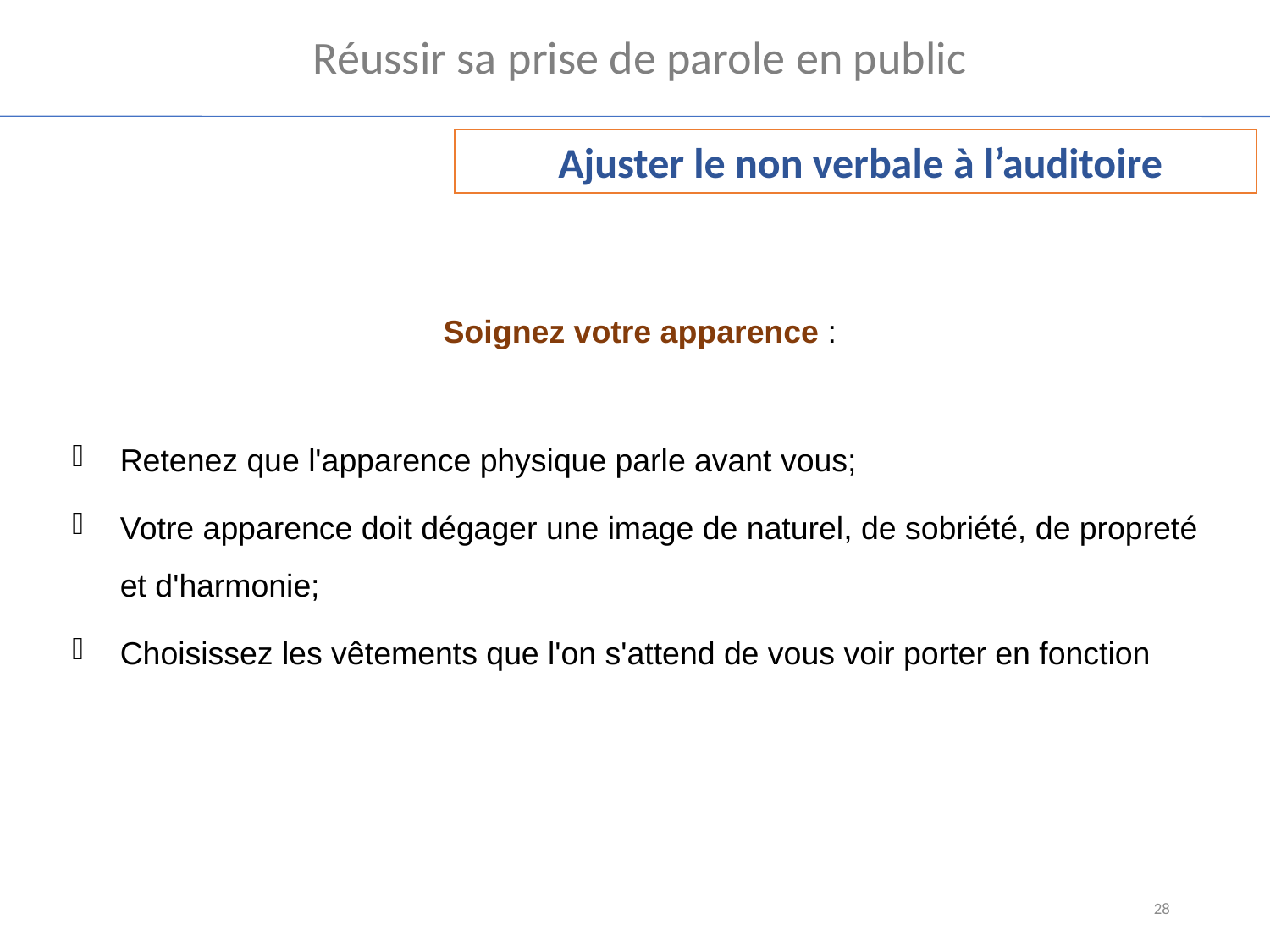

Réussir sa prise de parole en public
 Ajuster le non verbale à l’auditoire
Soignez votre apparence :

Retenez que l'apparence physique parle avant vous;
Votre apparence doit dégager une image de naturel, de sobriété, de propreté et d'harmonie;
Choisissez les vêtements que l'on s'attend de vous voir porter en fonction
28